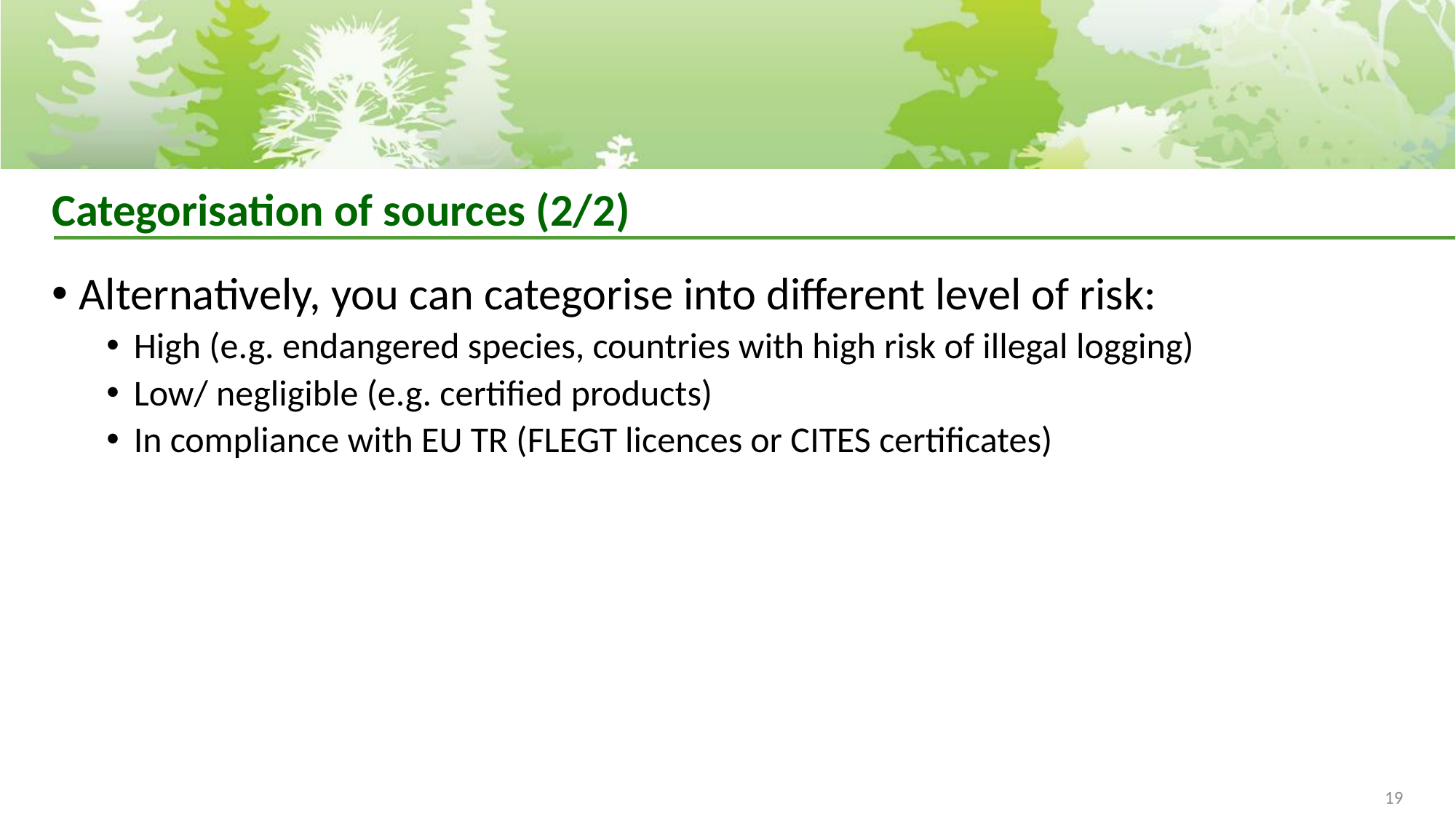

# Categorisation of sources (2/2)
Alternatively, you can categorise into different level of risk:
High (e.g. endangered species, countries with high risk of illegal logging)
Low/ negligible (e.g. certified products)
In compliance with EU TR (FLEGT licences or CITES certificates)

19